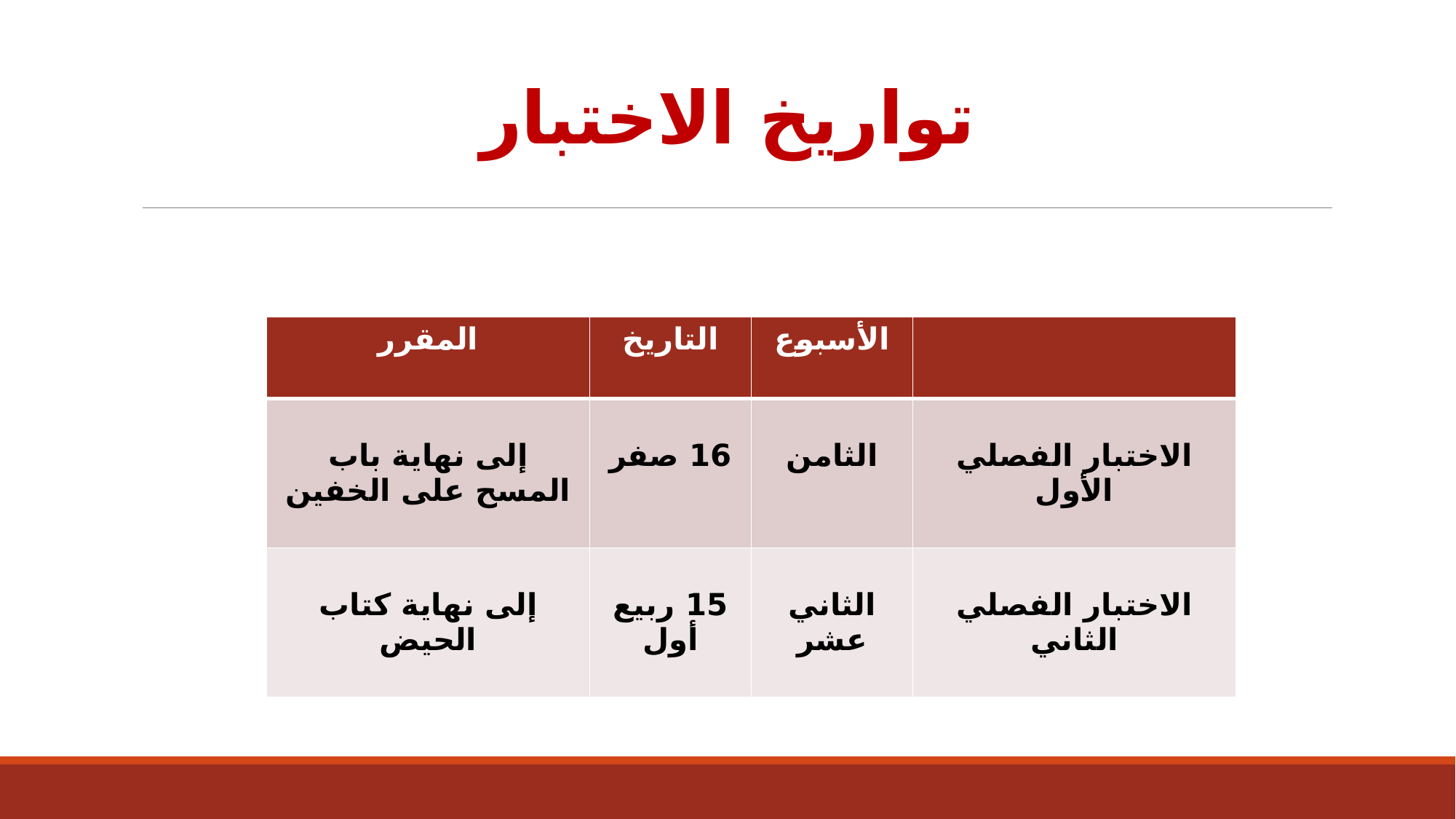

# تواريخ الاختبار

| المقرر | التاريخ | الأسبوع |  |
| --- | --- | --- | --- |
| إلى نهاية باب المسح على الخفين | 16 صفر | الثامن | الاختبار الفصلي الأول |
| إلى نهاية كتاب الحيض | 15 ربيع أول | الثاني عشر | الاختبار الفصلي الثاني |